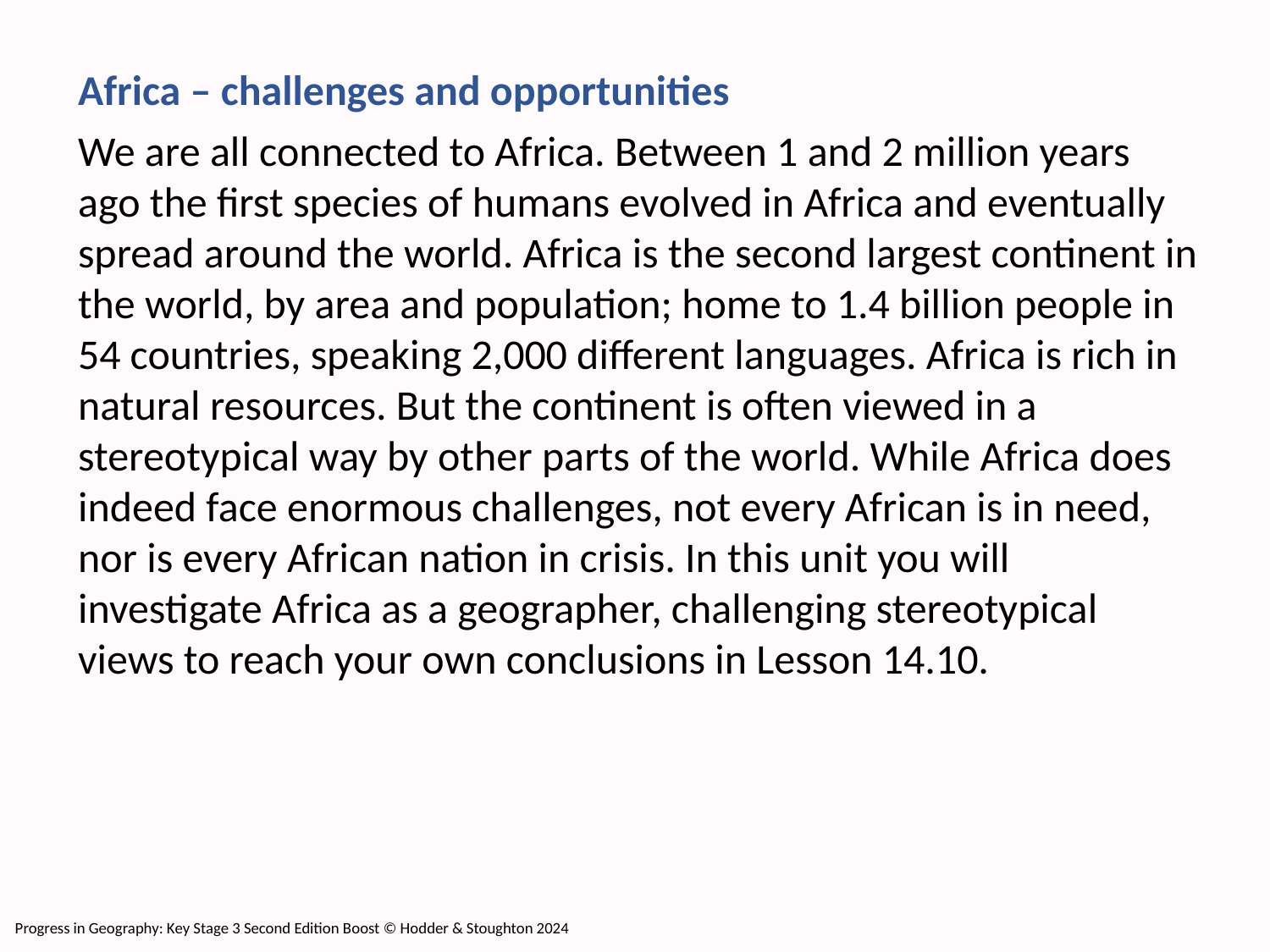

Africa – challenges and opportunities
We are all connected to Africa. Between 1 and 2 million years ago the first species of humans evolved in Africa and eventually spread around the world. Africa is the second largest continent in the world, by area and population; home to 1.4 billion people in 54 countries, speaking 2,000 different languages. Africa is rich in natural resources. But the continent is often viewed in a stereotypical way by other parts of the world. While Africa does indeed face enormous challenges, not every African is in need, nor is every African nation in crisis. In this unit you will investigate Africa as a geographer, challenging stereotypical views to reach your own conclusions in Lesson 14.10.
Progress in Geography: Key Stage 3 Second Edition Boost © Hodder & Stoughton 2024